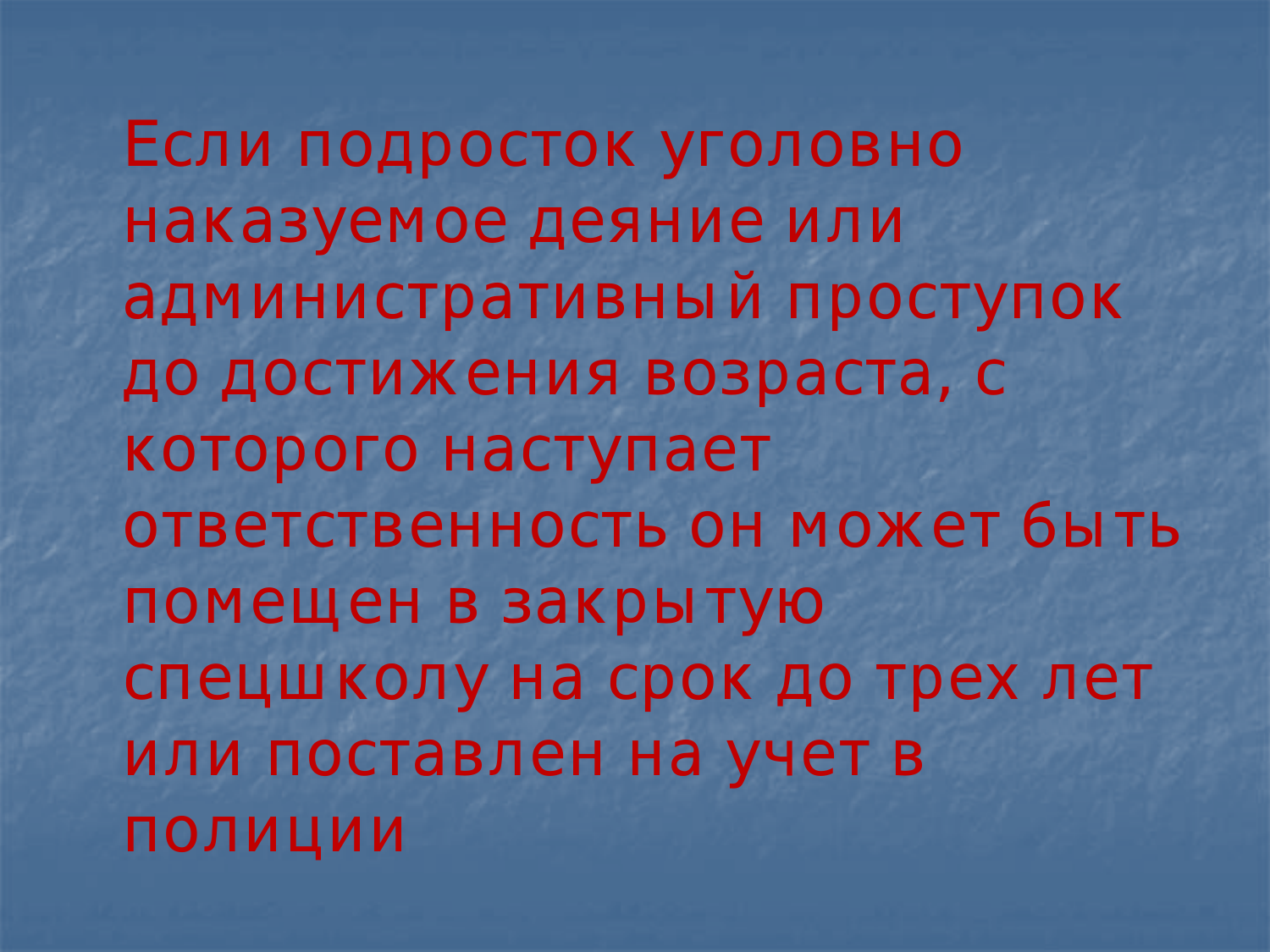

Если подросток уголовно наказуемое деяние или административный проступок до достижения возраста, с которого наступает ответственность он может быть помещен в закрытую спецшколу на срок до трех лет или поставлен на учет в полиции